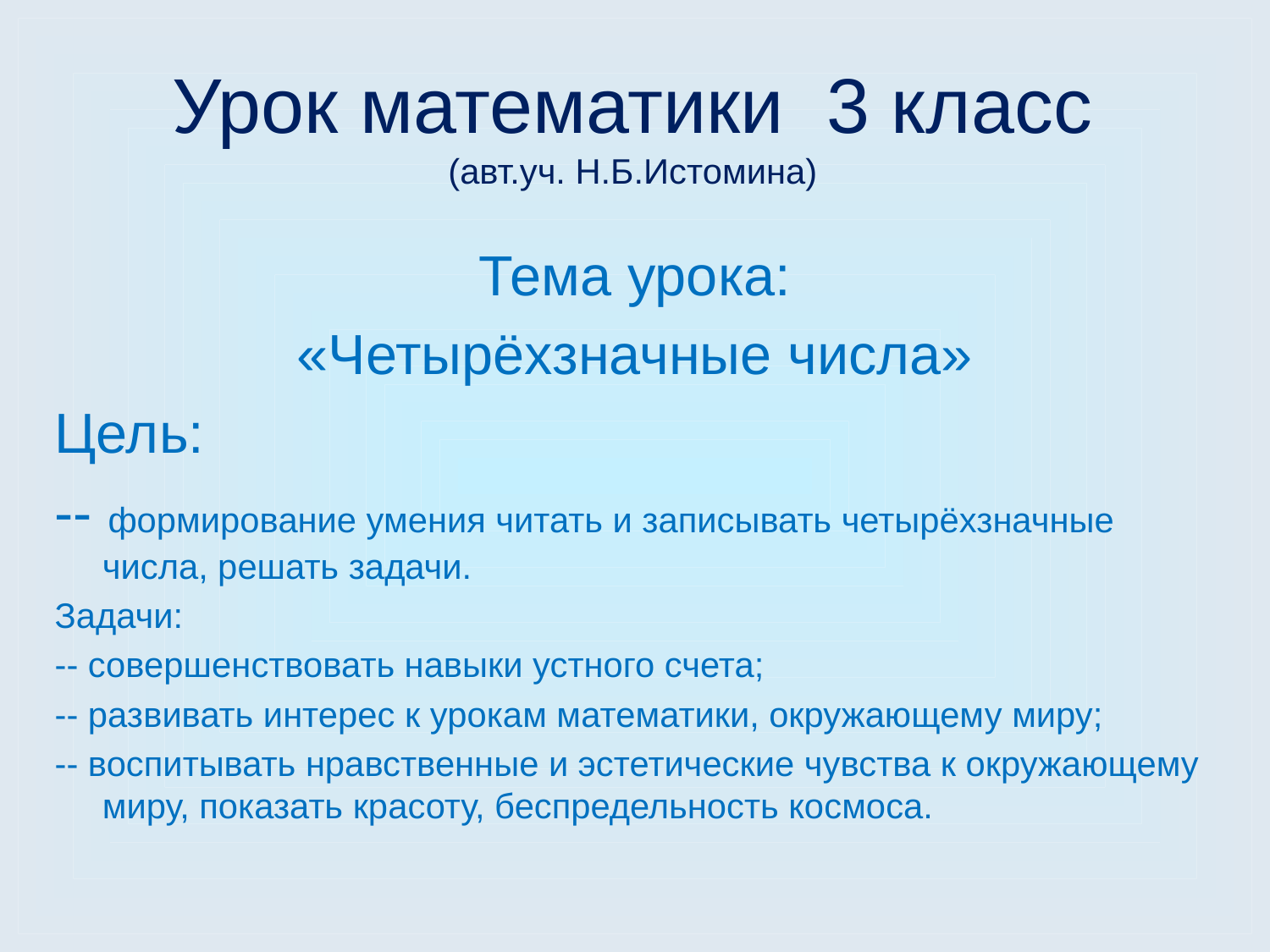

# Урок математики  3 класс (авт.уч. Н.Б.Истомина)
Тема урока:
«Четырёхзначные числа»
Цель:
-- формирование умения читать и записывать четырёхзначные числа, решать задачи.
Задачи:
-- совершенствовать навыки устного счета;
-- развивать интерес к урокам математики, окружающему миру;
-- воспитывать нравственные и эстетические чувства к окружающему миру, показать красоту, беспредельность космоса.